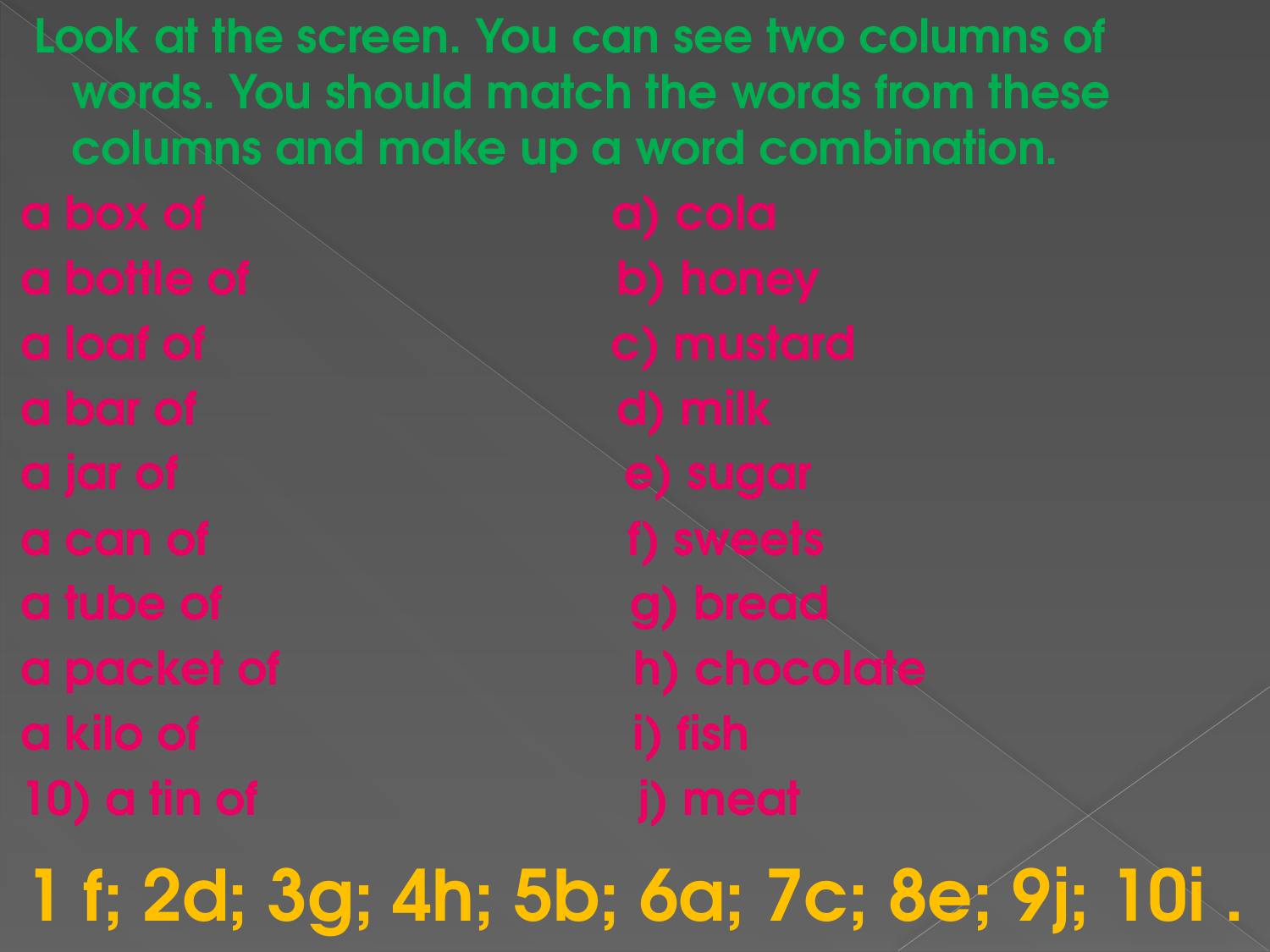

Look at the screen. You can see two columns of words. You should match the words from these columns and make up a word combination.
a box of                               a) cola
a bottle of                            b) honey
a loaf of                               c) mustard
a bar of                                d) milk
a jar of                                  e) sugar
a can of                                f) sweets
a tube of                               g) bread
a packet of                           h) chocolate
a kilo of                                 i) fish
10) a tin of                             j) meat

1 f; 2d; 3g; 4h; 5b; 6a; 7c; 8e; 9j; 10i .